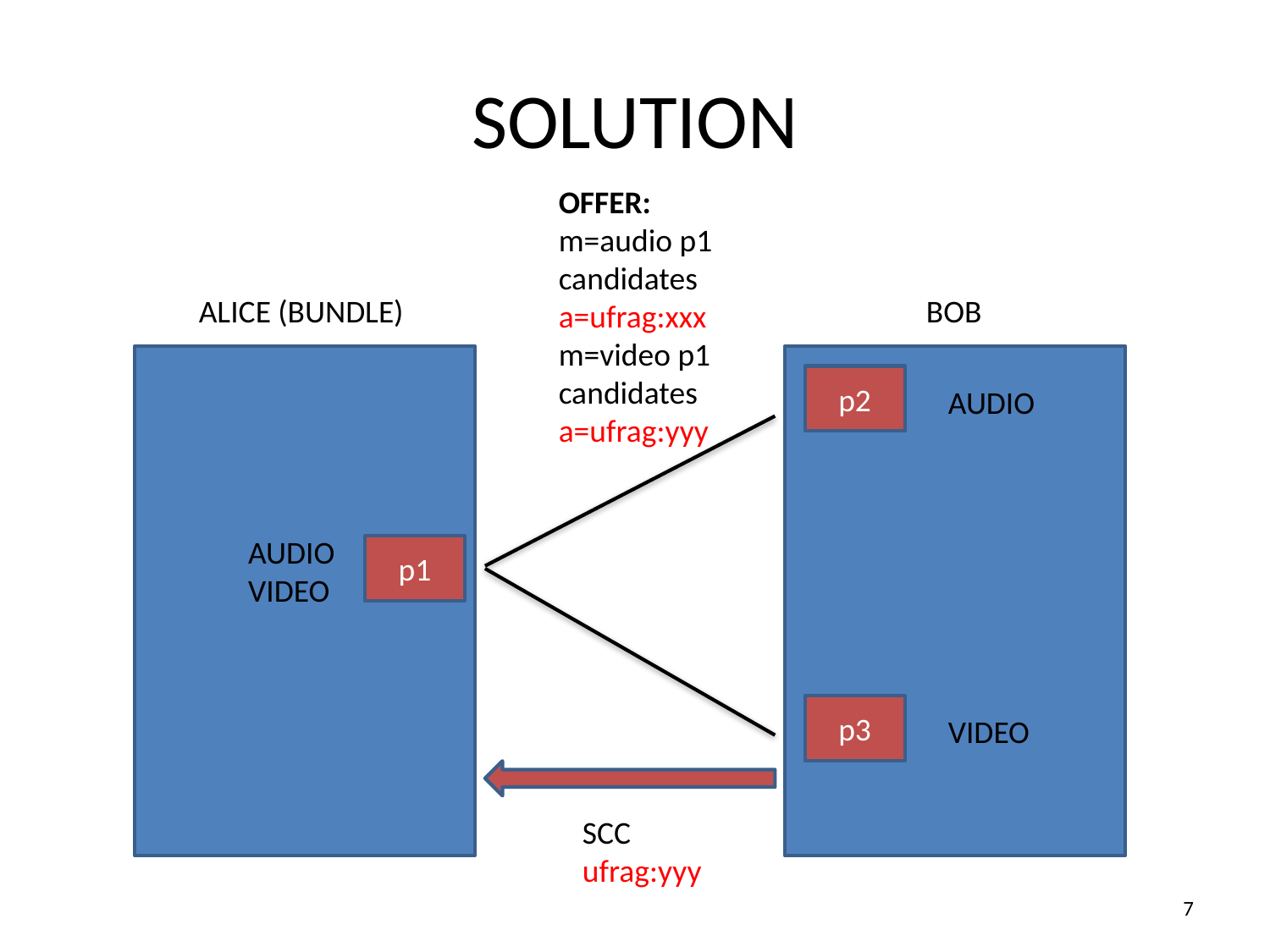

# SOLUTION
OFFER:
m=audio p1
candidates
a=ufrag:xxx
m=video p1
candidates
a=ufrag:yyy
ALICE (BUNDLE)
BOB

p2
AUDIO
AUDIO
VIDEO
p1
p3
VIDEO

SCC
ufrag:yyy
7